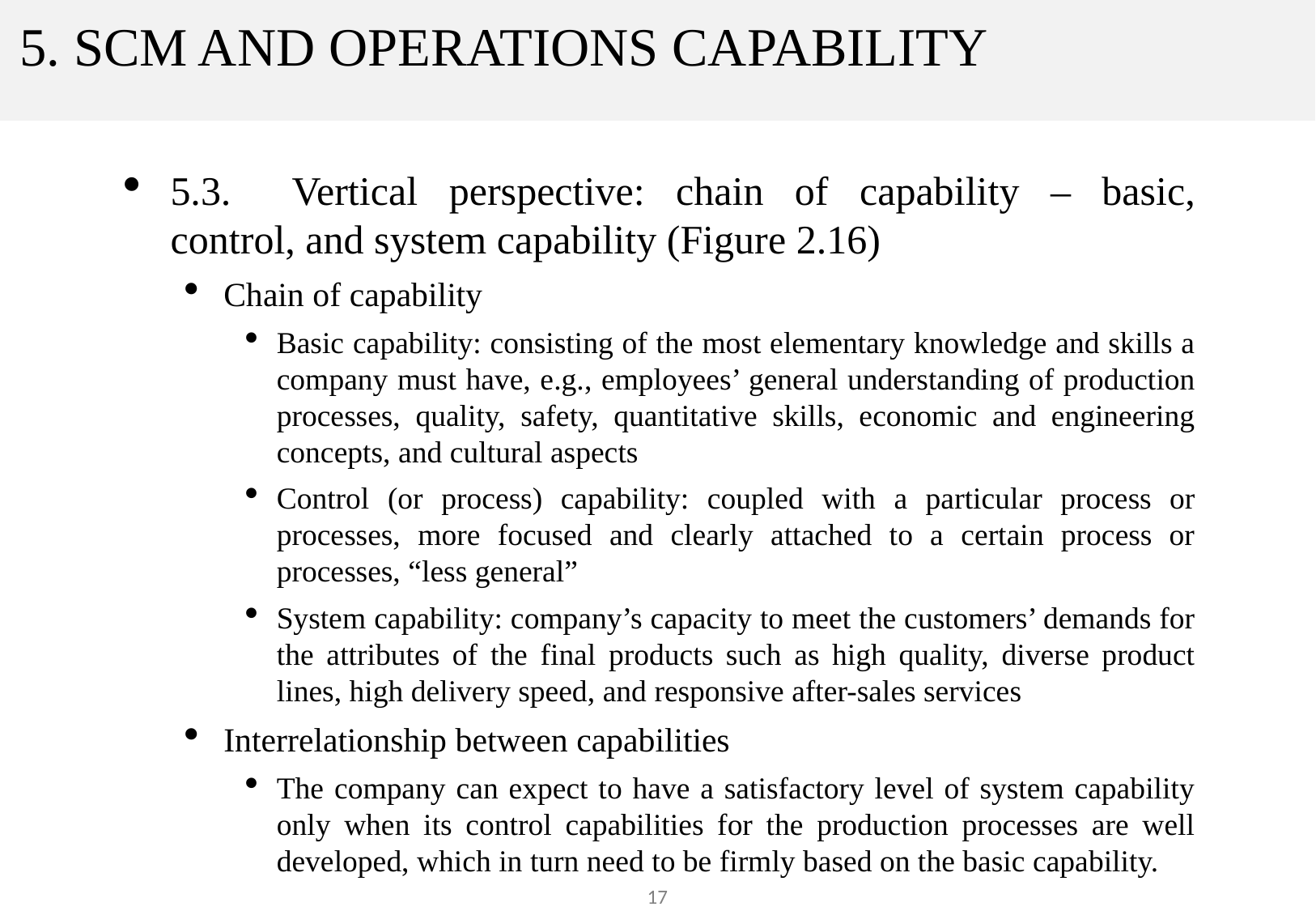

# 5. SCM AND OPERATIONS CAPABILITY
5.3.	Vertical perspective: chain of capability – basic, control, and system capability (Figure 2.16)
Chain of capability
Basic capability: consisting of the most elementary knowledge and skills a company must have, e.g., employees’ general understanding of production processes, quality, safety, quantitative skills, economic and engineering concepts, and cultural aspects
Control (or process) capability: coupled with a particular process or processes, more focused and clearly attached to a certain process or processes, “less general”
System capability: company’s capacity to meet the customers’ demands for the attributes of the final products such as high quality, diverse product lines, high delivery speed, and responsive after-sales services
Interrelationship between capabilities
The company can expect to have a satisfactory level of system capability only when its control capabilities for the production processes are well developed, which in turn need to be firmly based on the basic capability.